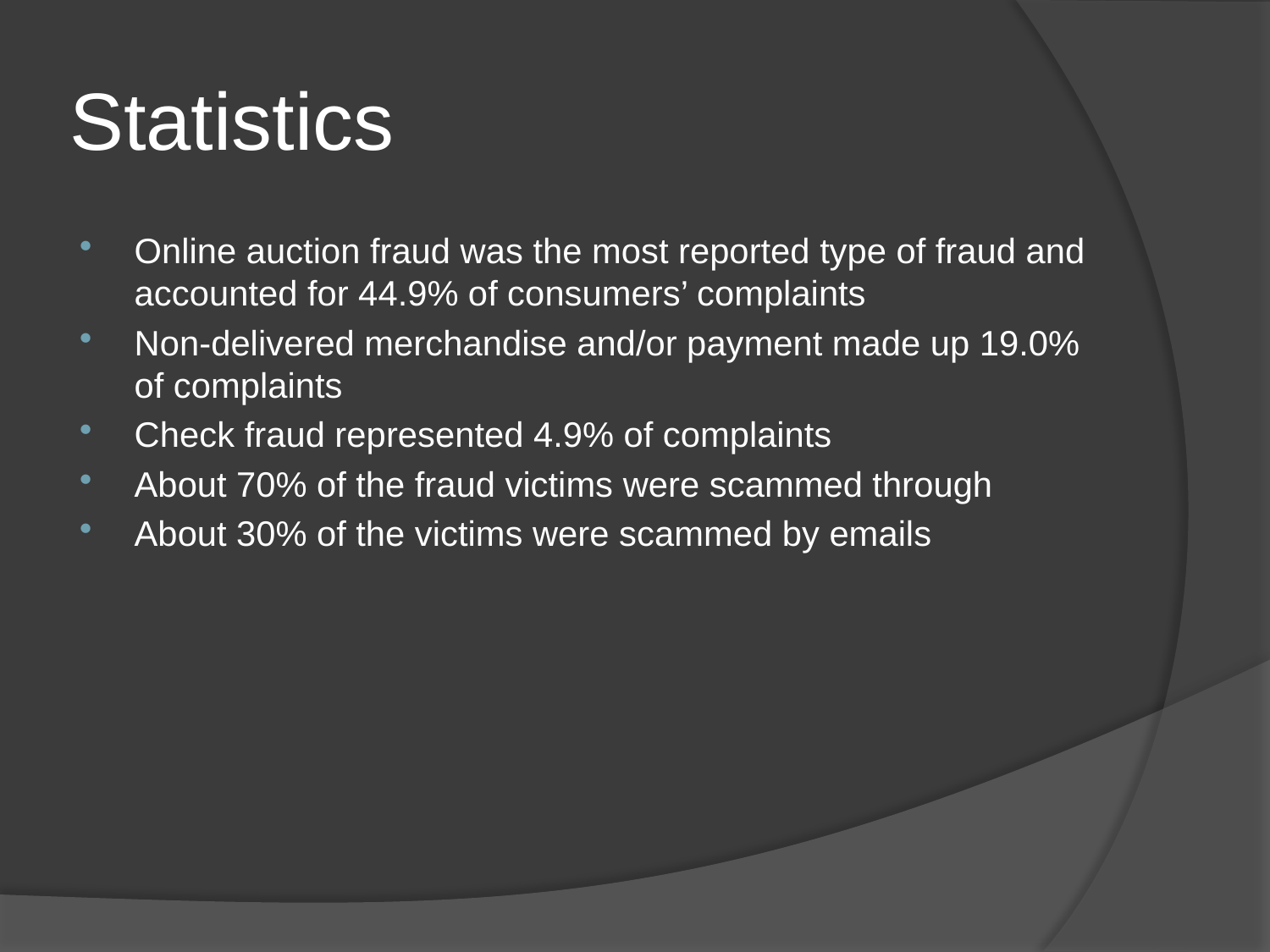

# Statistics
Online auction fraud was the most reported type of fraud and accounted for 44.9% of consumers’ complaints
Non-delivered merchandise and/or payment made up 19.0% of complaints
Check fraud represented 4.9% of complaints
About 70% of the fraud victims were scammed through
About 30% of the victims were scammed by emails